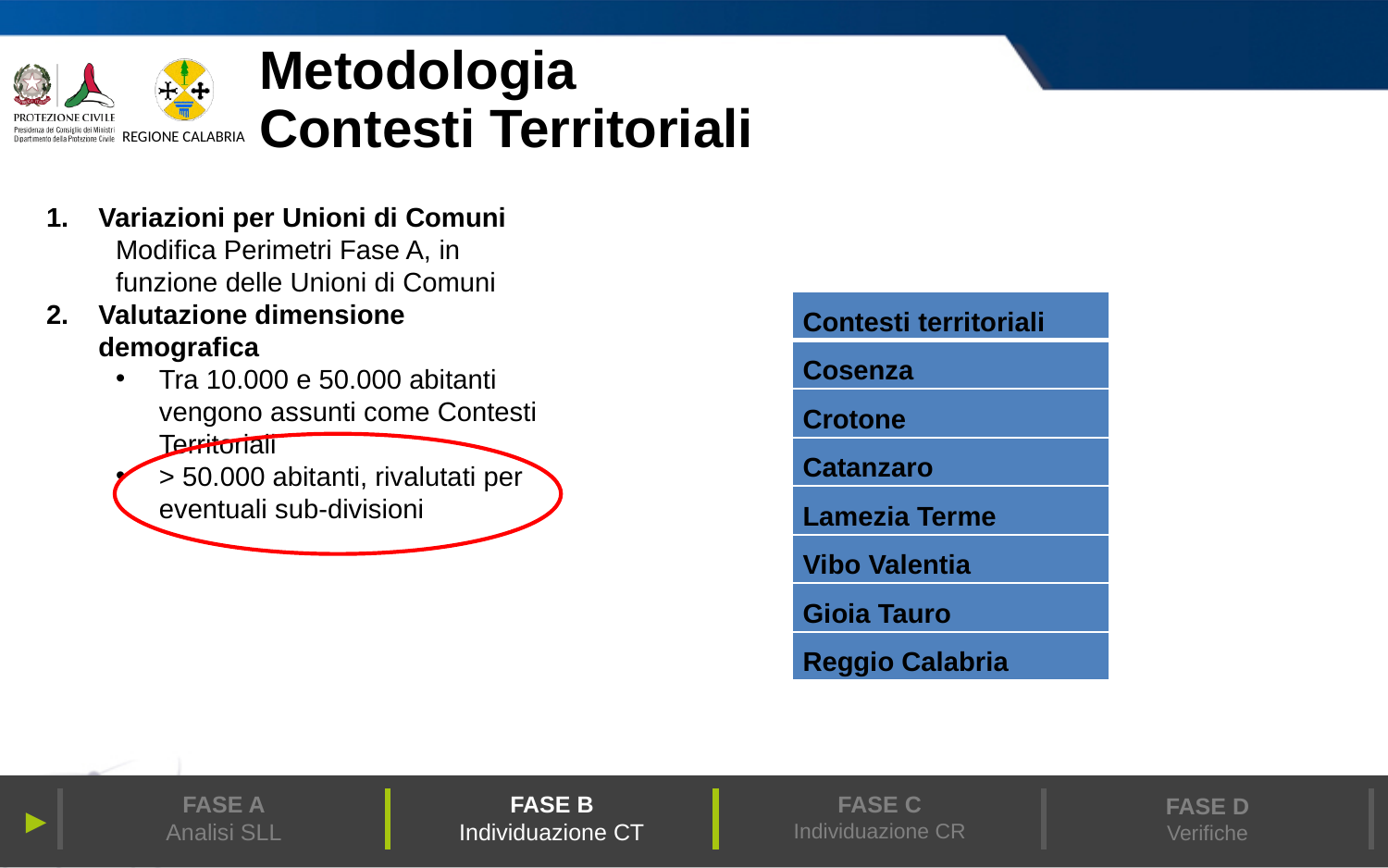

# Metodologia Contesti Territoriali
Variazioni per Unioni di Comuni
Modifica Perimetri Fase A, in funzione delle Unioni di Comuni
Valutazione dimensione demografica
Tra 10.000 e 50.000 abitanti vengono assunti come Contesti Territoriali
> 50.000 abitanti, rivalutati per eventuali sub-divisioni
| Contesti territoriali |
| --- |
| Cosenza |
| Crotone |
| Catanzaro |
| Lamezia Terme |
| Vibo Valentia |
| Gioia Tauro |
| Reggio Calabria |

FASE A
Analisi SLL
FASE B
Individuazione CT
FASE C
Individuazione CR
FASE D
Verifiche
►